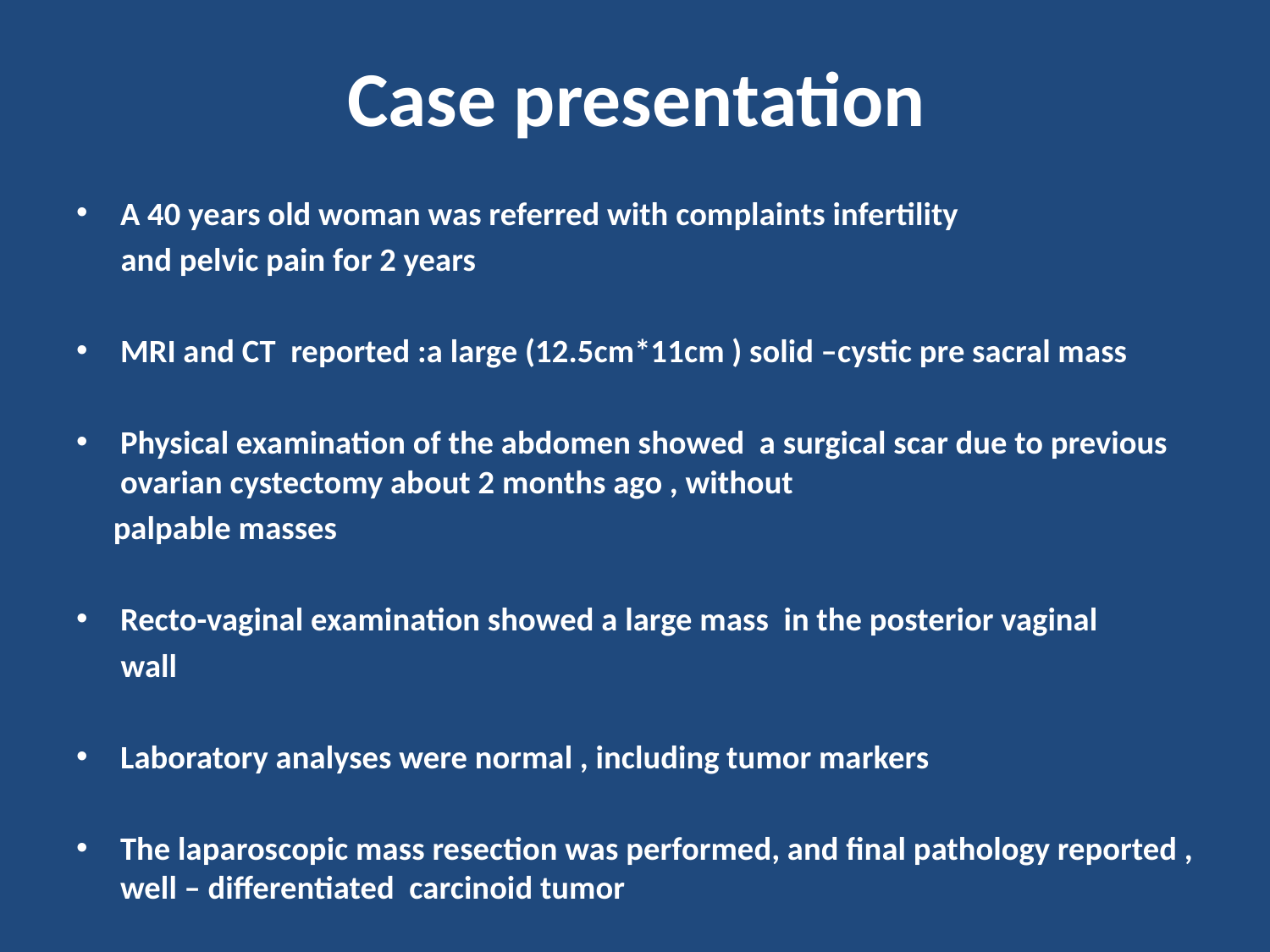

# Case presentation
A 40 years old woman was referred with complaints infertility
      and pelvic pain for 2 years

MRI and CT  reported :a large (12.5cm*11cm ) solid –cystic pre sacral mass

Physical examination of the abdomen showed  a surgical scar due to previous  ovarian cystectomy about 2 months ago , without
     palpable masses

Recto-vaginal examination showed a large mass  in the posterior vaginal
      wall

Laboratory analyses were normal , including tumor markers

The laparoscopic mass resection was performed, and final pathology reported , well – differentiated  carcinoid tumor